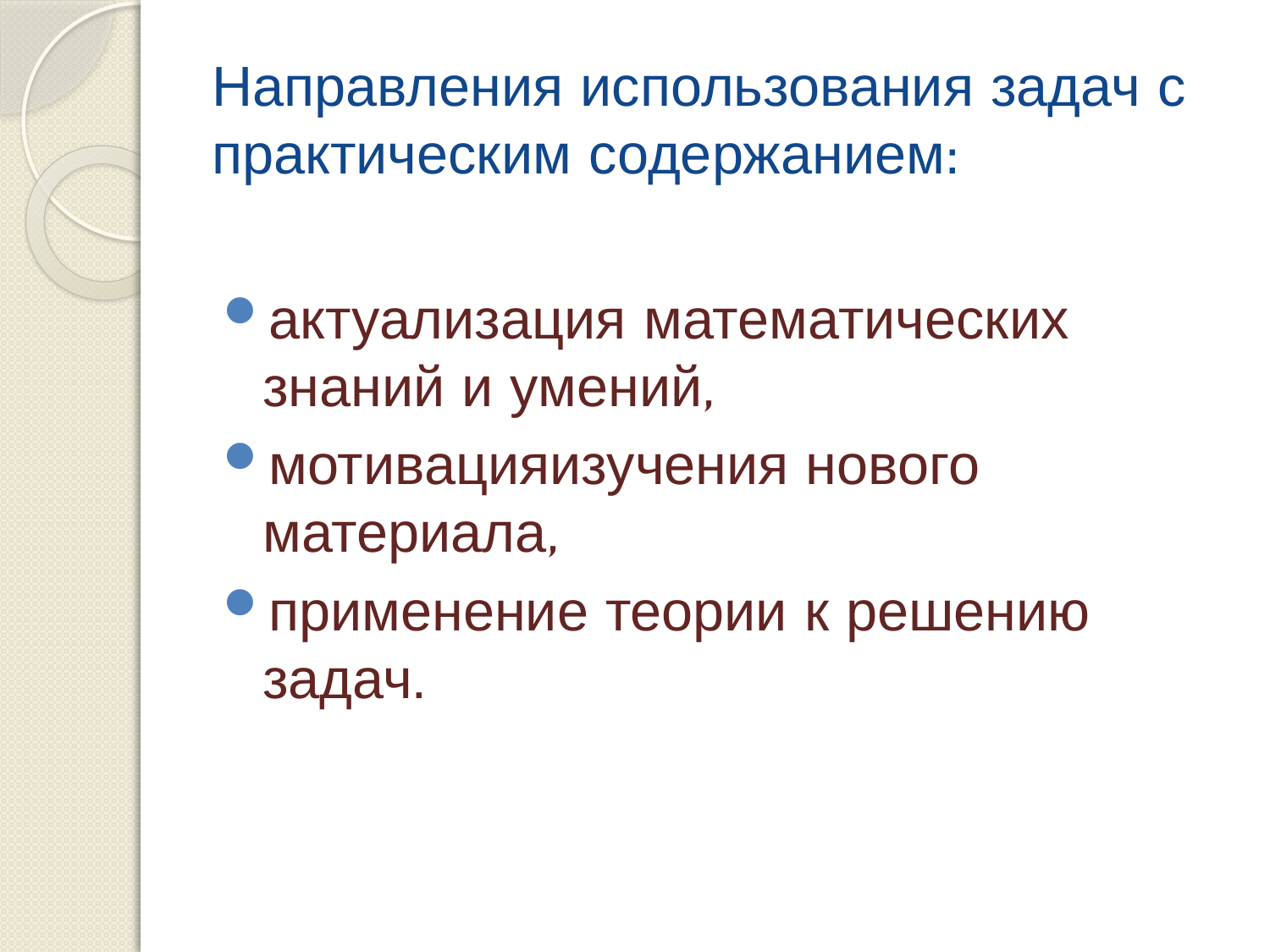

# Направления использования задач с практическим содержанием:
актуализация математических знаний и умений,
мотивацияизучения нового материала,
применение теории к решению задач.